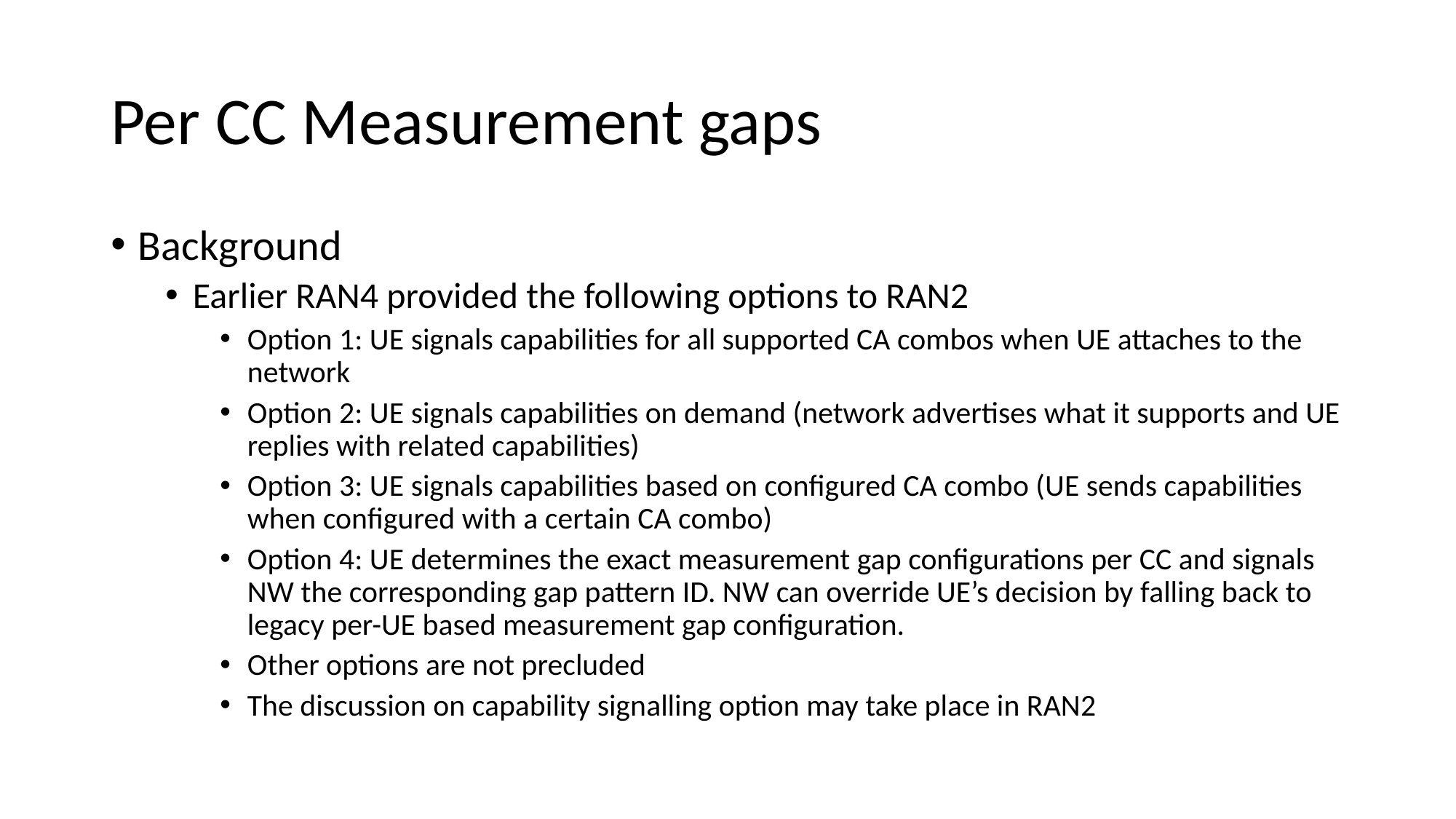

# Per CC Measurement gaps
Background
Earlier RAN4 provided the following options to RAN2
Option 1: UE signals capabilities for all supported CA combos when UE attaches to the network
Option 2: UE signals capabilities on demand (network advertises what it supports and UE replies with related capabilities)
Option 3: UE signals capabilities based on configured CA combo (UE sends capabilities when configured with a certain CA combo)
Option 4: UE determines the exact measurement gap configurations per CC and signals NW the corresponding gap pattern ID. NW can override UE’s decision by falling back to legacy per-UE based measurement gap configuration.
Other options are not precluded
The discussion on capability signalling option may take place in RAN2